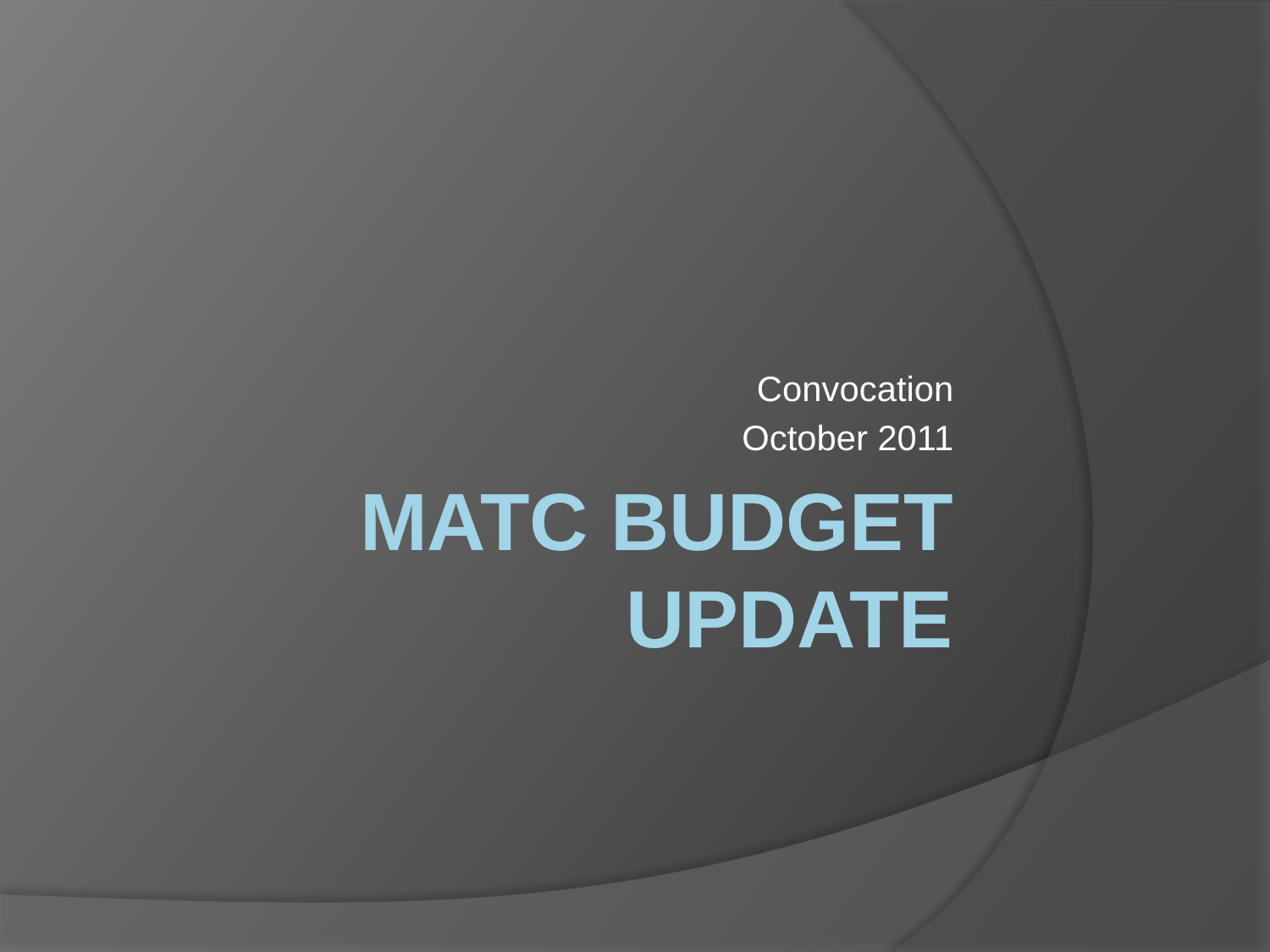

Convocation
October 2011
# MATC Budget Update